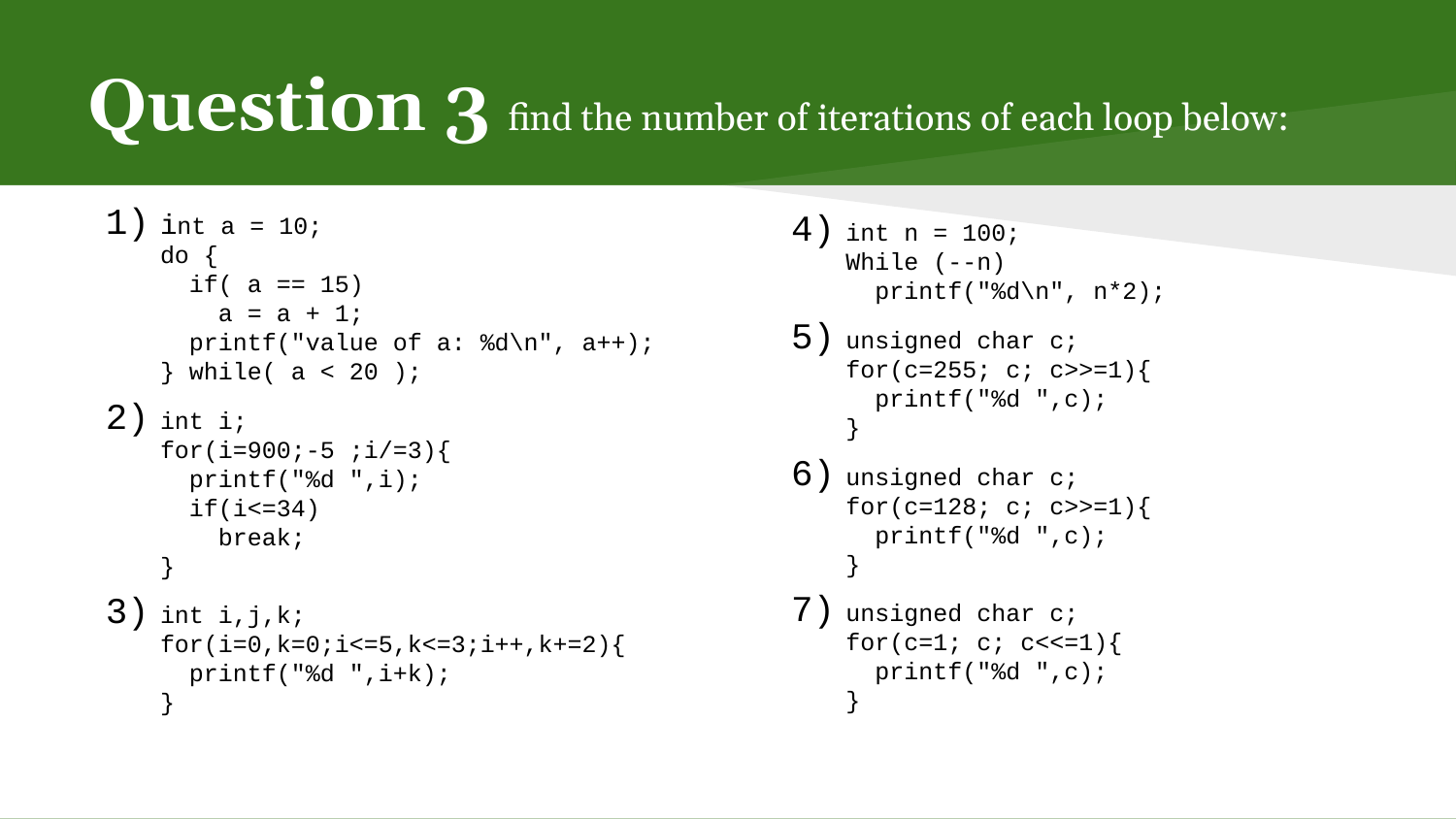

# Question 3 find the number of iterations of each loop below:
int a = 10;
do {
  if( a == 15)
    a = a + 1;
  printf("value of a: %d\n", a++);
} while( a < 20 );
int i;
for(i=900;-5 ;i/=3){
  printf("%d ",i);
  if(i<=34)
    break;
}
int i,j,k;
for(i=0,k=0;i<=5,k<=3;i++,k+=2){
  printf("%d ",i+k);
}
int n = 100;
While (--n)
  printf("%d\n", n*2);
unsigned char c;
for(c=255; c; c>>=1){
  printf("%d ",c);
}
unsigned char c;
for(c=128; c; c>>=1){
  printf("%d ",c);
}
unsigned char c;
for(c=1; c; c<<=1){
  printf("%d ",c);
}